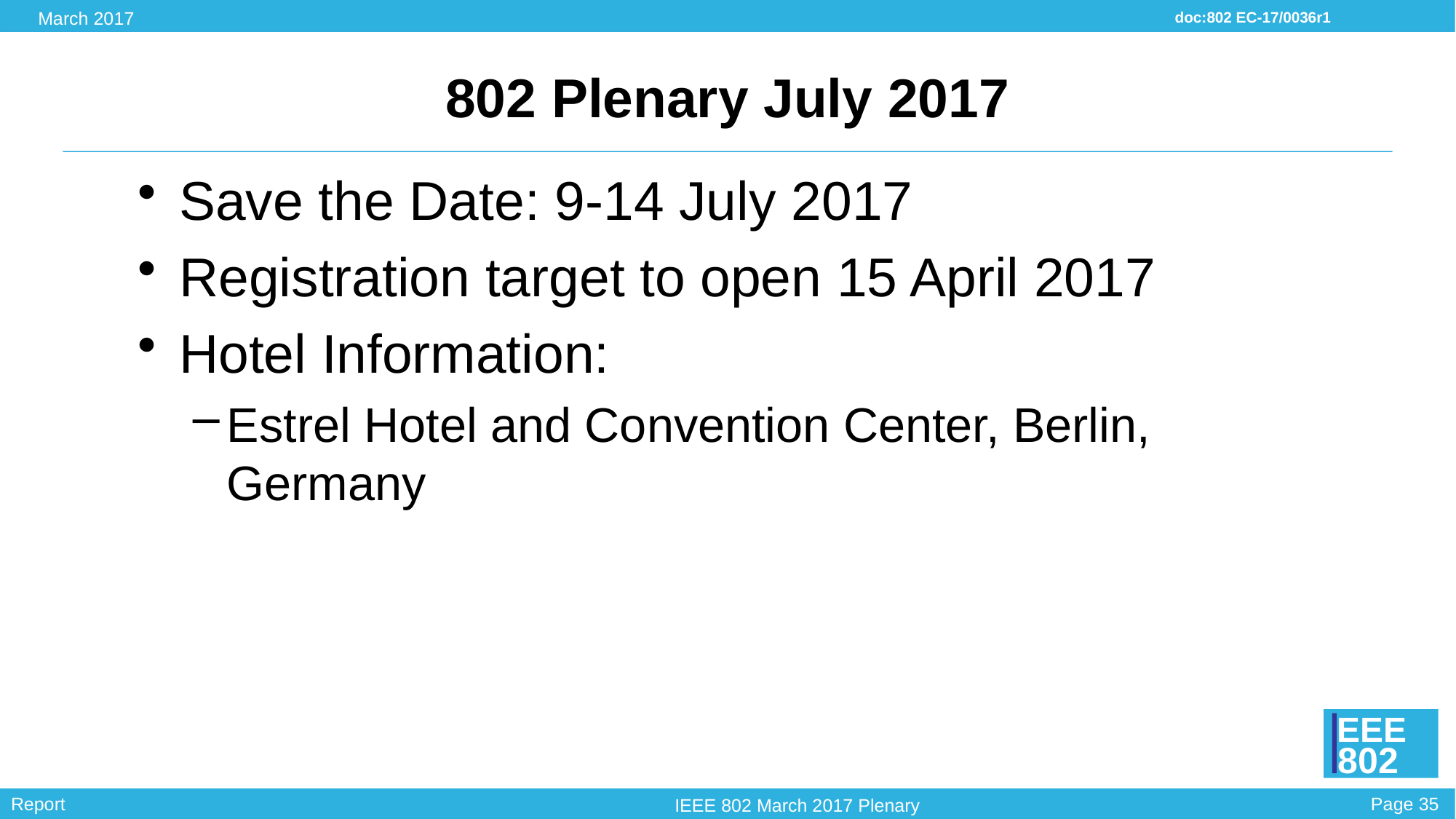

# 802 Plenary July 2017
Save the Date: 9-14 July 2017
Registration target to open 15 April 2017
Hotel Information:
Estrel Hotel and Convention Center, Berlin, Germany